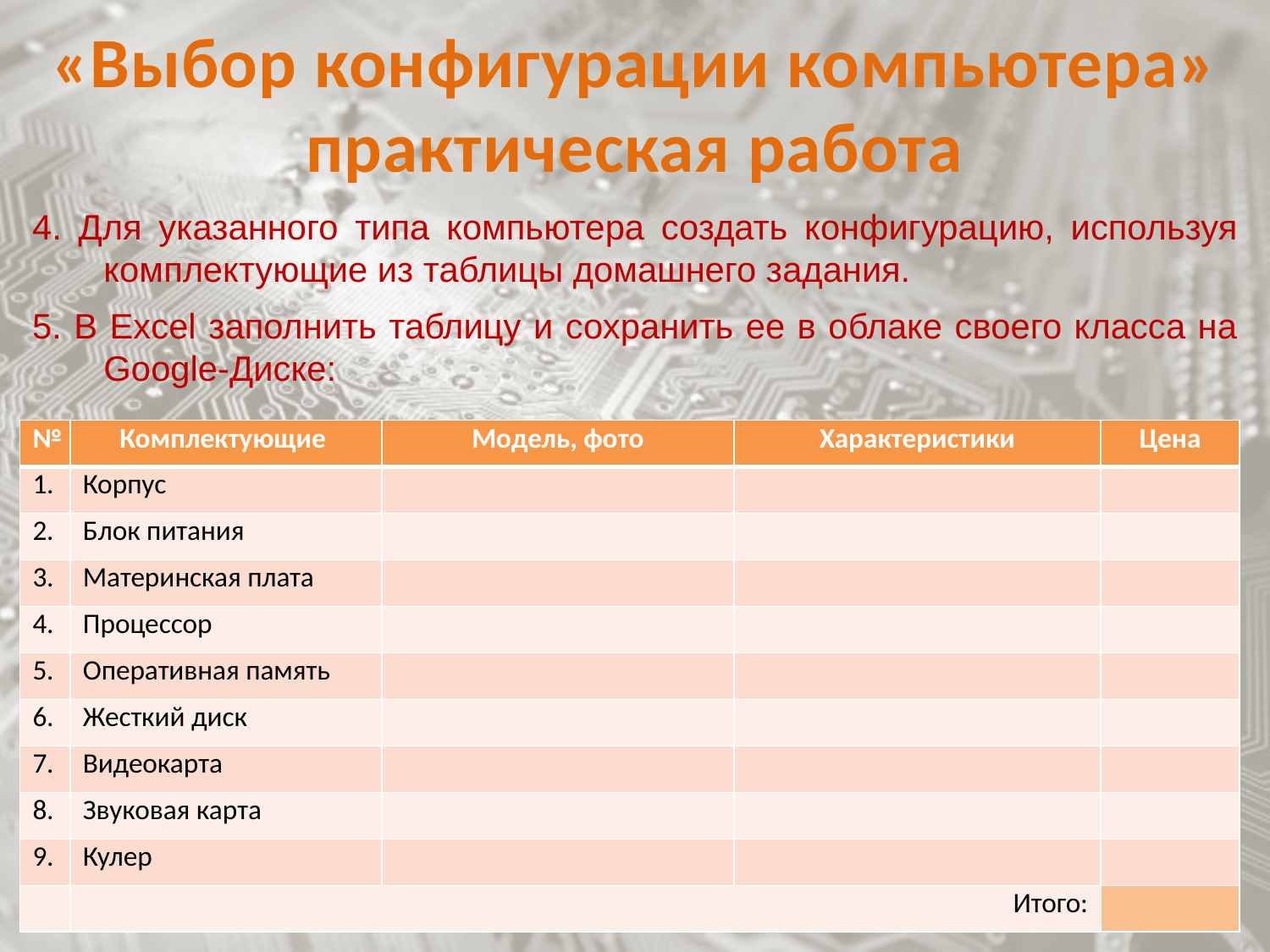

# «Выбор конфигурации компьютера» практическая работа
4. Для указанного типа компьютера создать конфигурацию, используя комплектующие из таблицы домашнего задания.
5. В Excel заполнить таблицу и сохранить ее в облаке своего класса на Google-Диске:
| № | Комплектующие | Модель, фото | Характеристики | Цена |
| --- | --- | --- | --- | --- |
| 1. | Корпус |  |  |  |
| 2. | Блок питания |  |  |  |
| 3. | Материнская плата |  |  |  |
| 4. | Процессор |  |  |  |
| 5. | Оперативная память |  |  |  |
| 6. | Жесткий диск |  |  |  |
| 7. | Видеокарта |  |  |  |
| 8. | Звуковая карта |  |  |  |
| 9. | Кулер |  |  |  |
|  | Итого: |  |  |  |